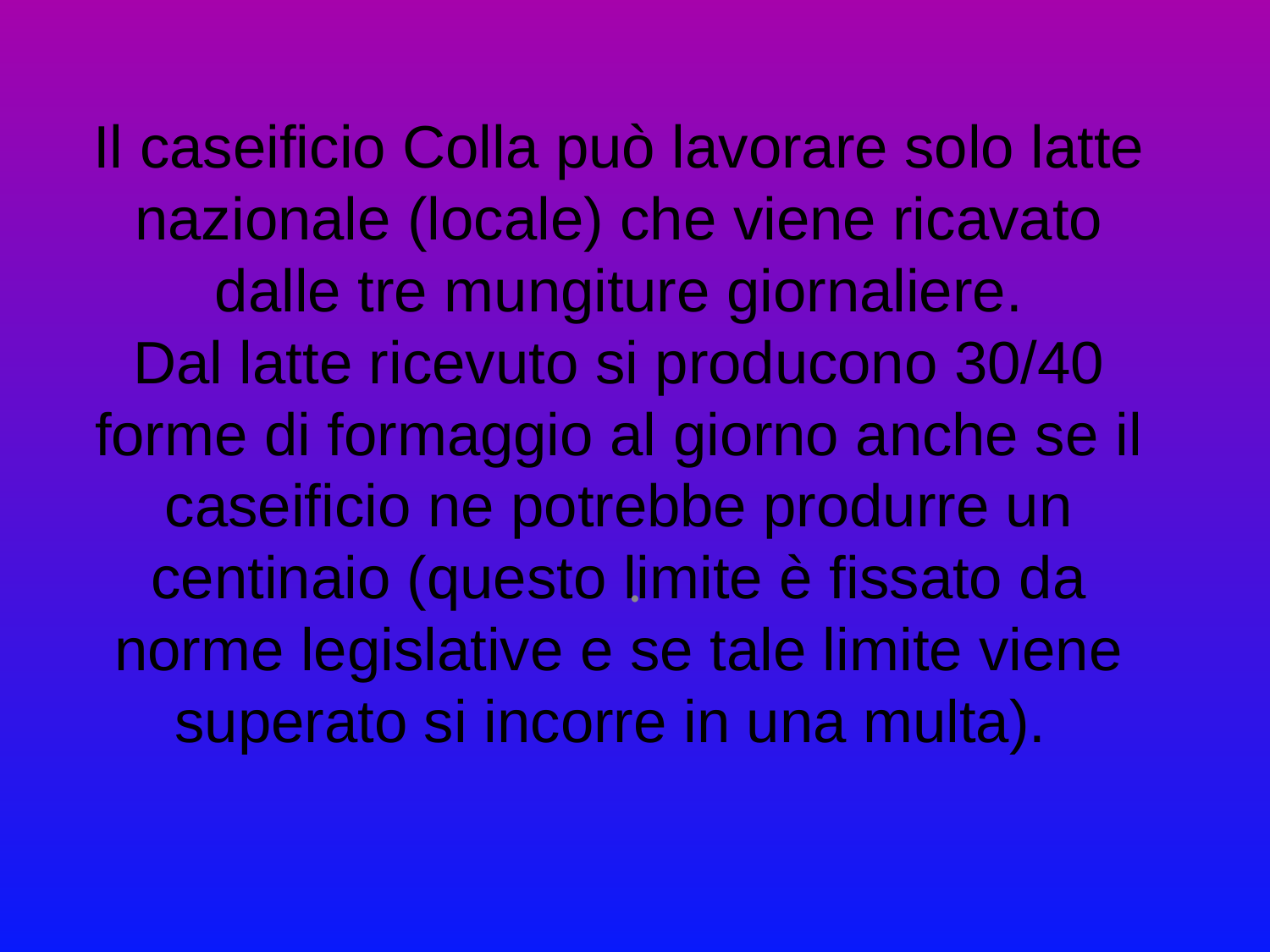

# Il caseificio Colla può lavorare solo latte nazionale (locale) che viene ricavato dalle tre mungiture giornaliere. Dal latte ricevuto si producono 30/40 forme di formaggio al giorno anche se il caseificio ne potrebbe produrre un centinaio (questo limite è fissato da norme legislative e se tale limite viene superato si incorre in una multa).
.